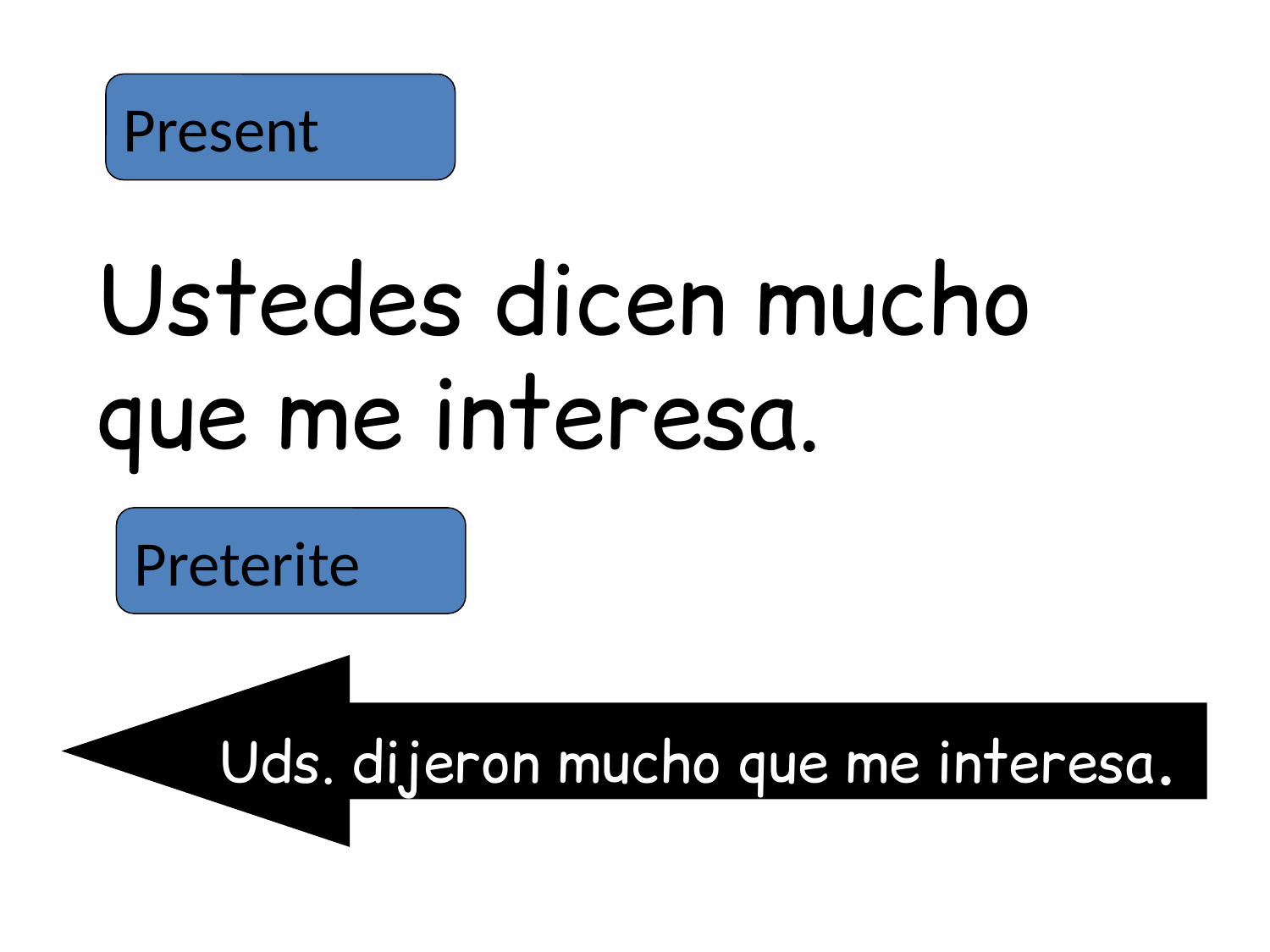

Present
Ustedes dicen mucho que me interesa.
Preterite
Uds. dijeron mucho que me interesa.